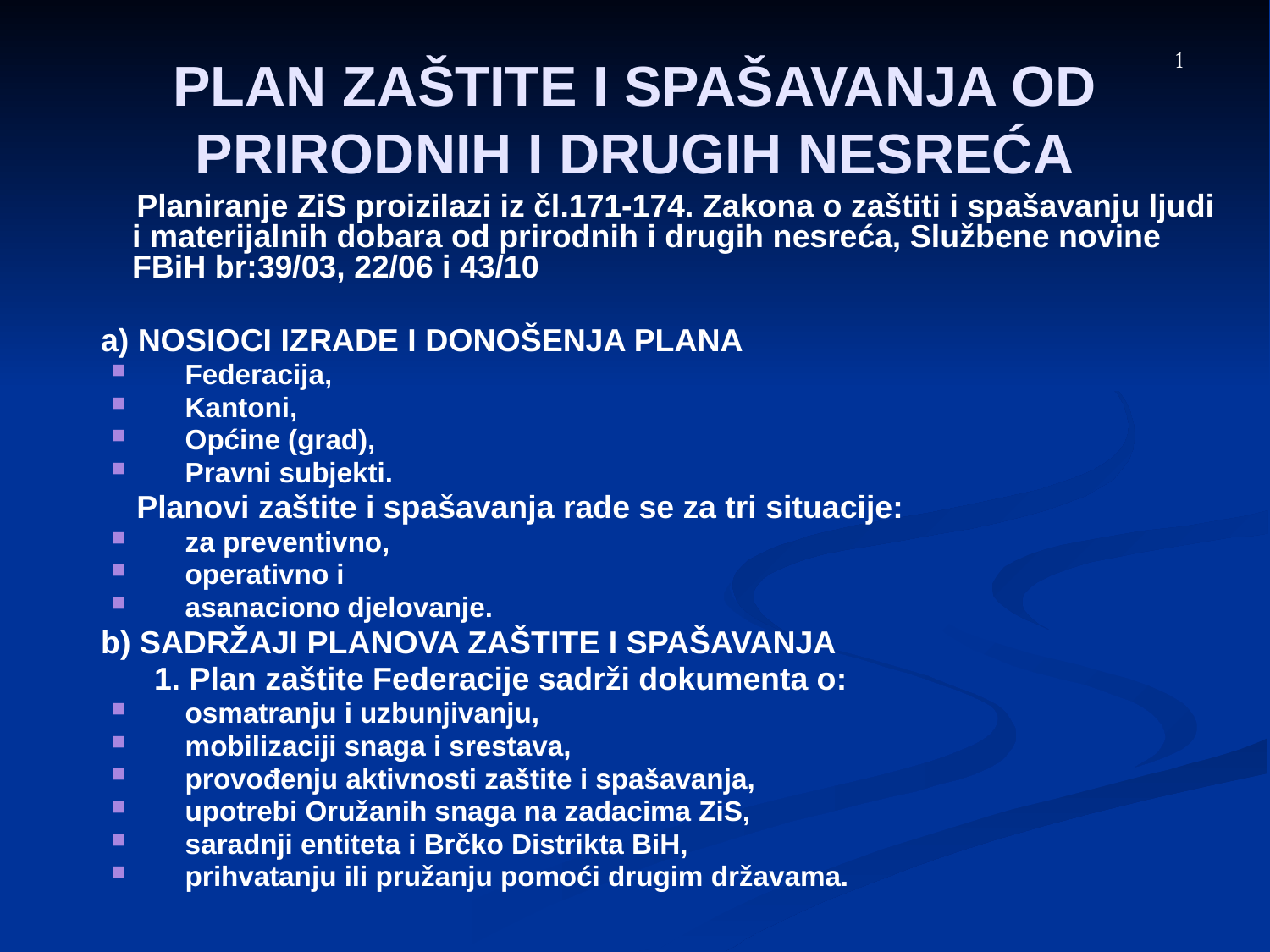

1
# PLAN ZAŠTITE I SPAŠAVANJA OD PRIRODNIH I DRUGIH NESREĆA
          Planiranje ZiS proizilazi iz čl.171-174. Zakona o zaštiti i spašavanju ljudi i materijalnih dobara od prirodnih i drugih nesreća, Službene novine FBiH br:39/03, 22/06 i 43/10

      a) NOSIOCI IZRADE I DONOŠENJA PLANA
Federacija,
Kantoni,
Općine (grad),
Pravni subjekti.
          Planovi zaštite i spašavanja rade se za tri situacije:
za preventivno,
operativno i
asanaciono djelovanje.
      b) SADRŽAJI PLANOVA ZAŠTITE I SPAŠAVANJA
            1. Plan zaštite Federacije sadrži dokumenta o:
osmatranju i uzbunjivanju,
mobilizaciji snaga i srestava,
provođenju aktivnosti zaštite i spašavanja,
upotrebi Oružanih snaga na zadacima ZiS,
saradnji entiteta i Brčko Distrikta BiH,
prihvatanju ili pružanju pomoći drugim državama.